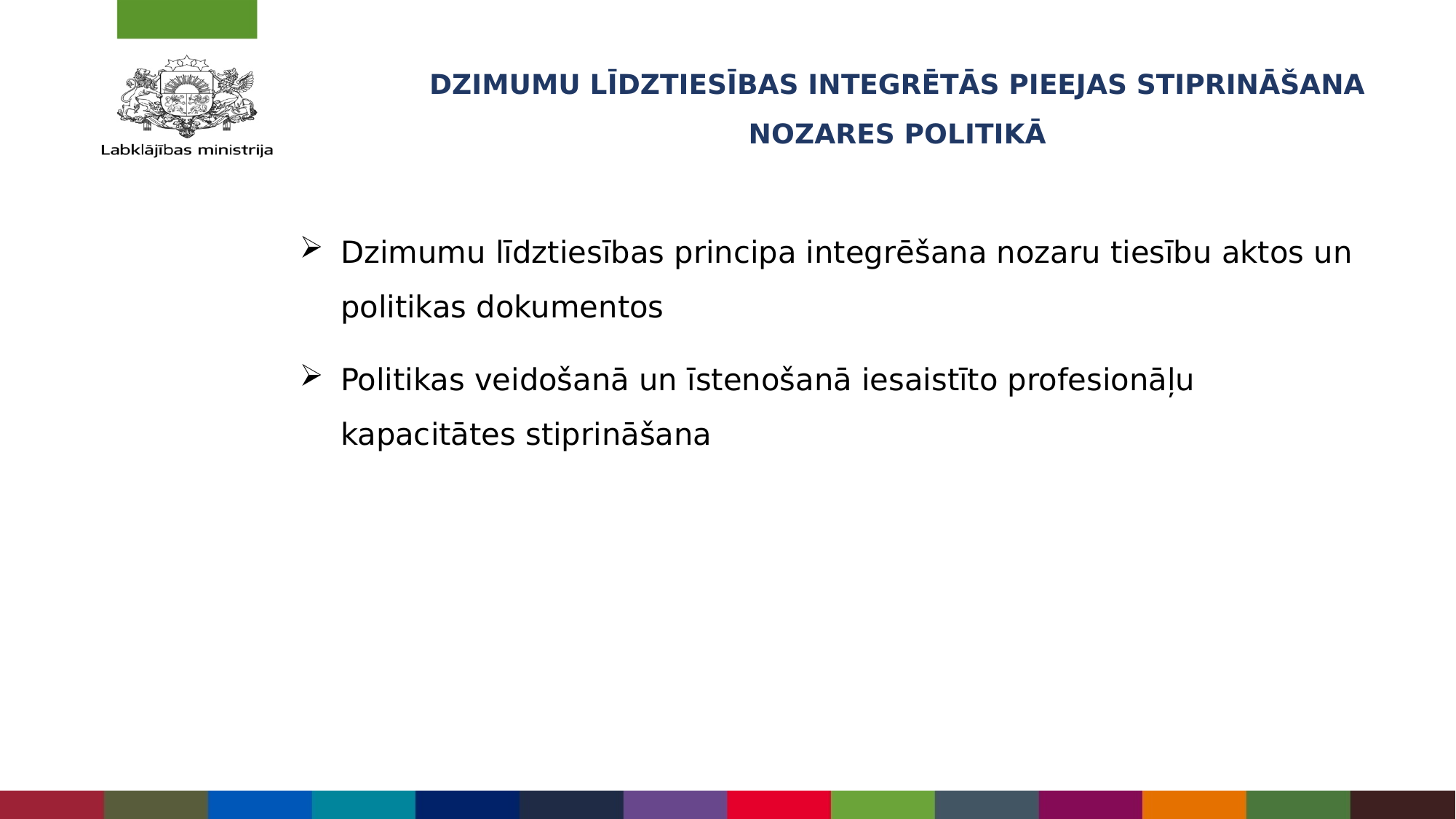

# DZIMUMU LĪDZTIESĪBAS INTEGRĒTĀS PIEEJAS STIPRINĀŠANA NOZARES POLITIKĀ
Dzimumu līdztiesības principa integrēšana nozaru tiesību aktos un politikas dokumentos
Politikas veidošanā un īstenošanā iesaistīto profesionāļu kapacitātes stiprināšana